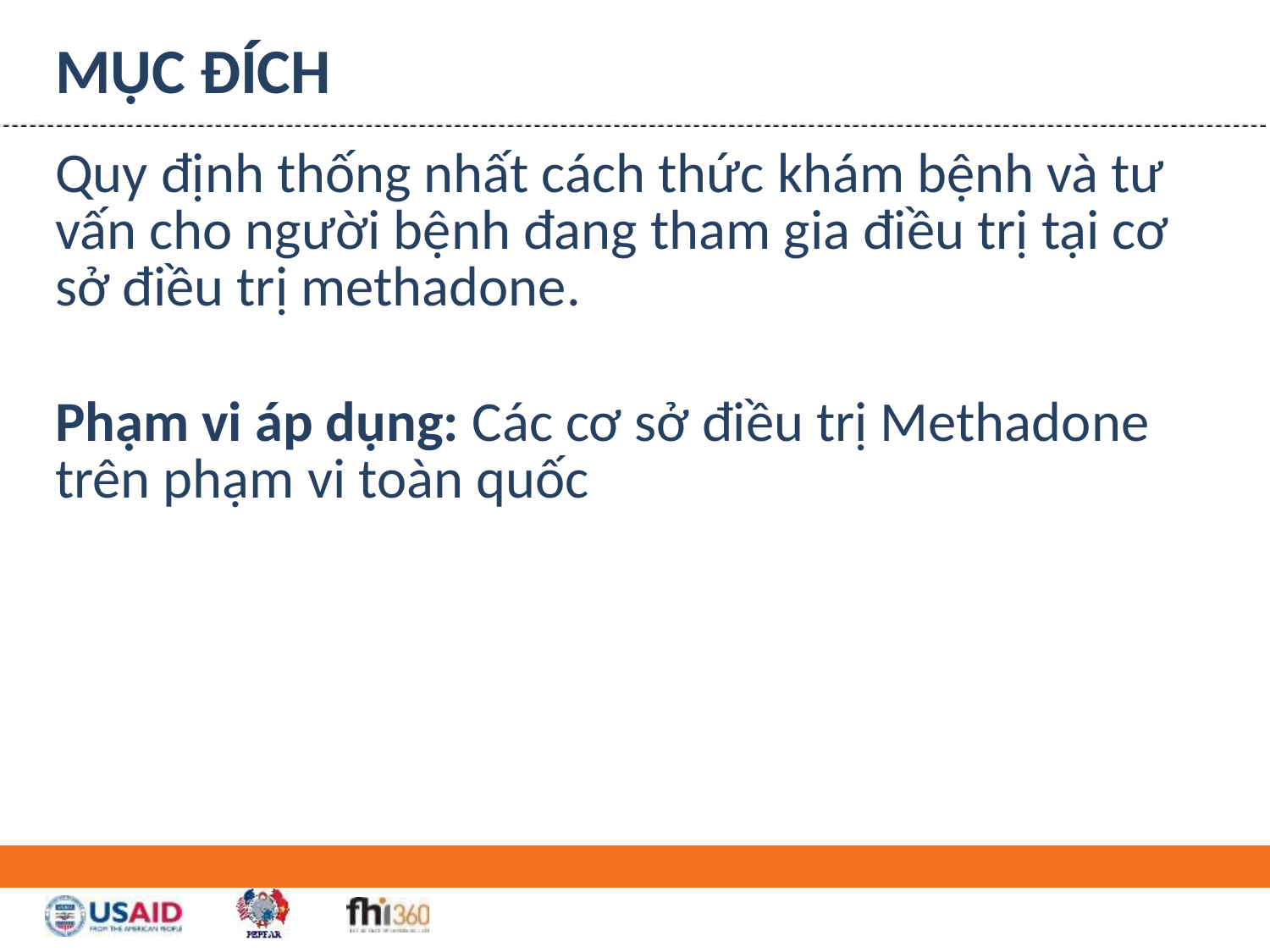

# MỤC ĐÍCH
Quy định thống nhất cách thức khám bệnh và tư vấn cho người bệnh đang tham gia điều trị tại cơ sở điều trị methadone.

Phạm vi áp dụng: Các cơ sở điều trị Methadone trên phạm vi toàn quốc